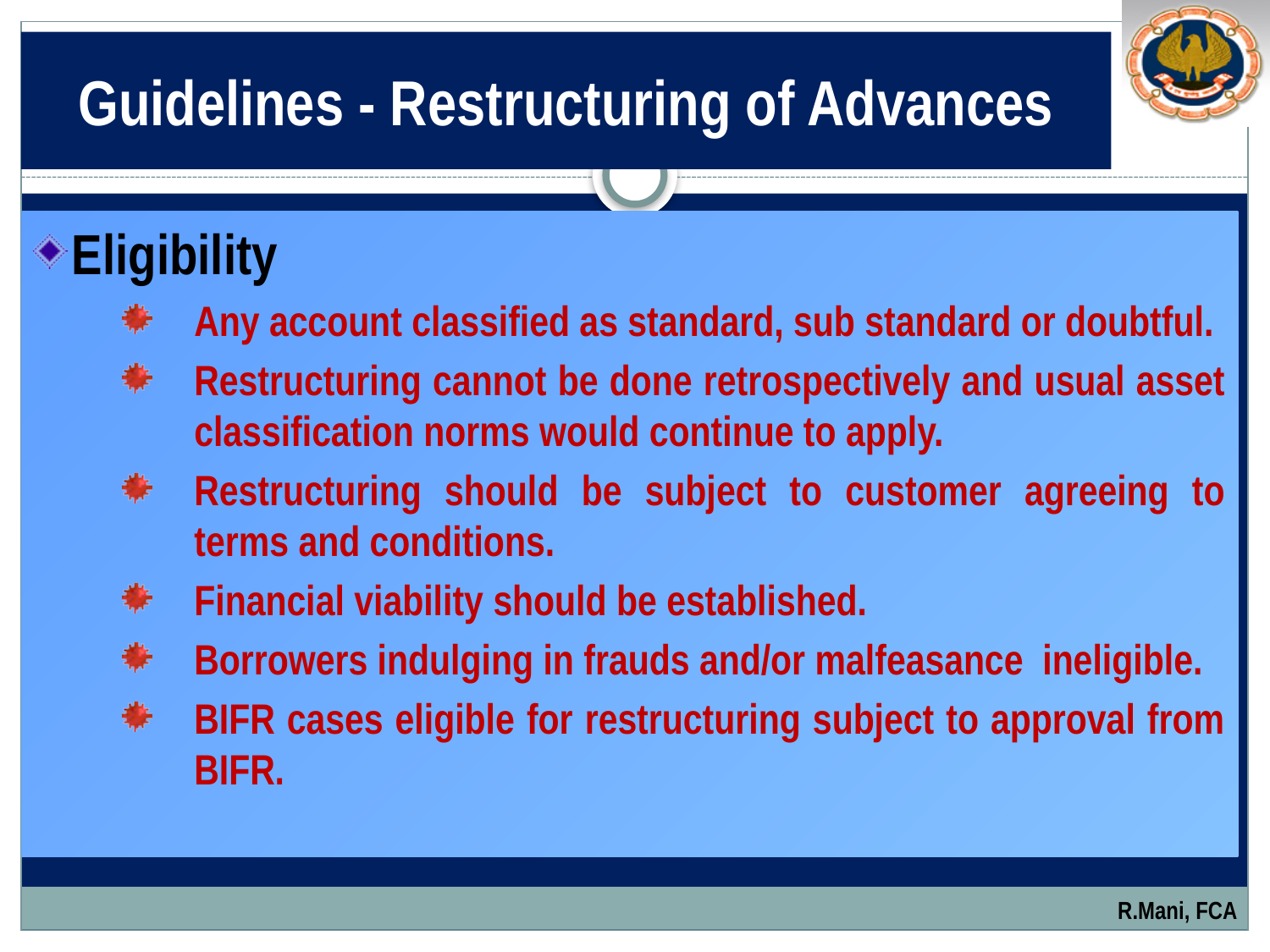

# Guidelines - Restructuring of Advances
Eligibility
Any account classified as standard, sub standard or doubtful.
Restructuring cannot be done retrospectively and usual asset classification norms would continue to apply.
Restructuring should be subject to customer agreeing to terms and conditions.
Financial viability should be established.
Borrowers indulging in frauds and/or malfeasance  ineligible.
BIFR cases eligible for restructuring subject to approval from BIFR.